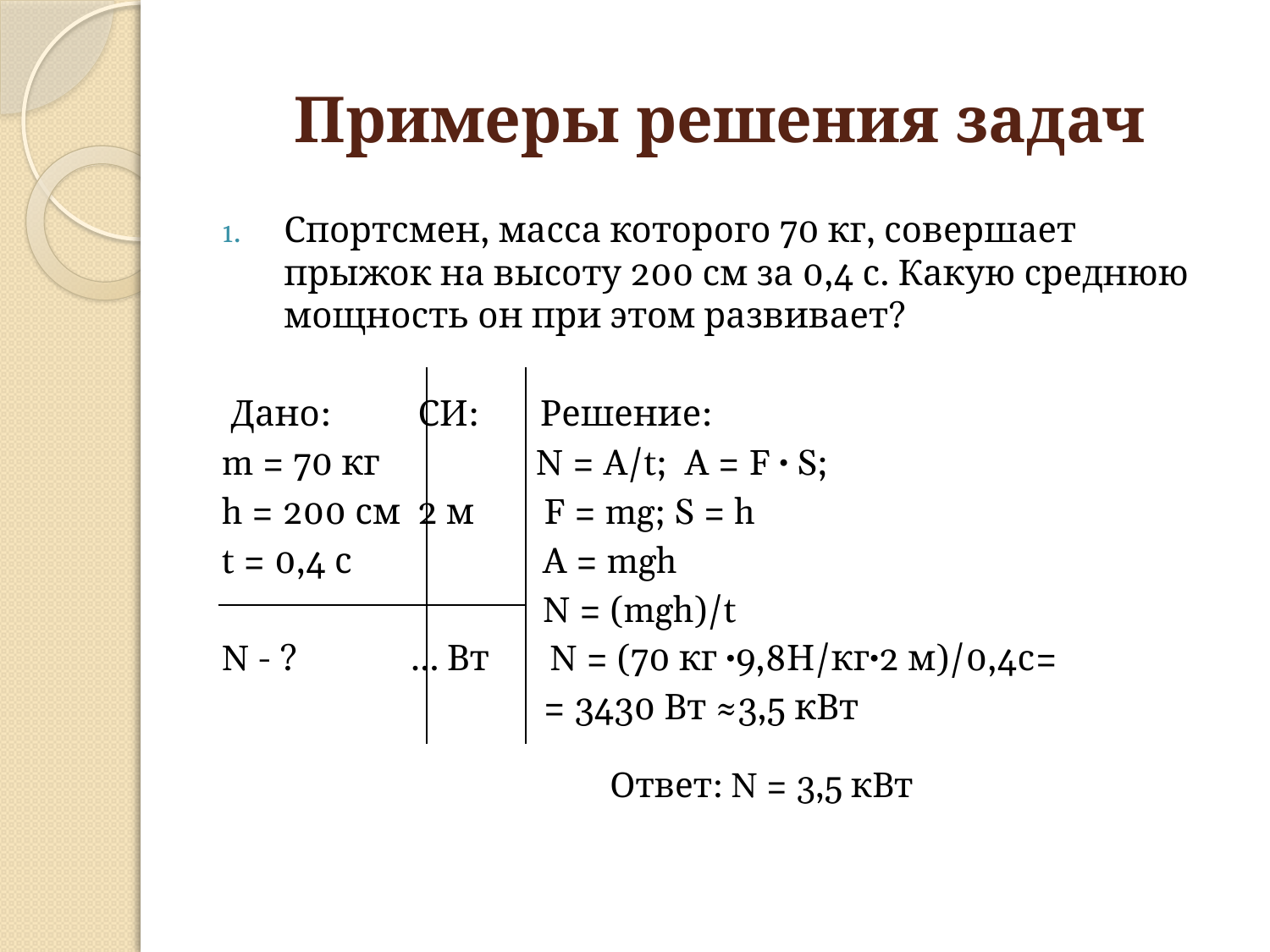

# Примеры решения задач
Спортсмен, масса которого 70 кг, совершает прыжок на высоту 200 см за 0,4 с. Какую среднюю мощность он при этом развивает?

 Дано:          СИ:       Решение:
m = 70 кг                  N = A/t;  A = F ∙ S;
h = 200 см  2 м        F = mg; S = h
t = 0,4 с                      A = mgh
                                     N = (mgh)/t
N - ?             … Вт       N = (70 кг ∙9,8Н/кг∙2 м)/0,4с=
                                     = 3430 Вт ≈3,5 кВт

                                               Ответ: N = 3,5 кВт